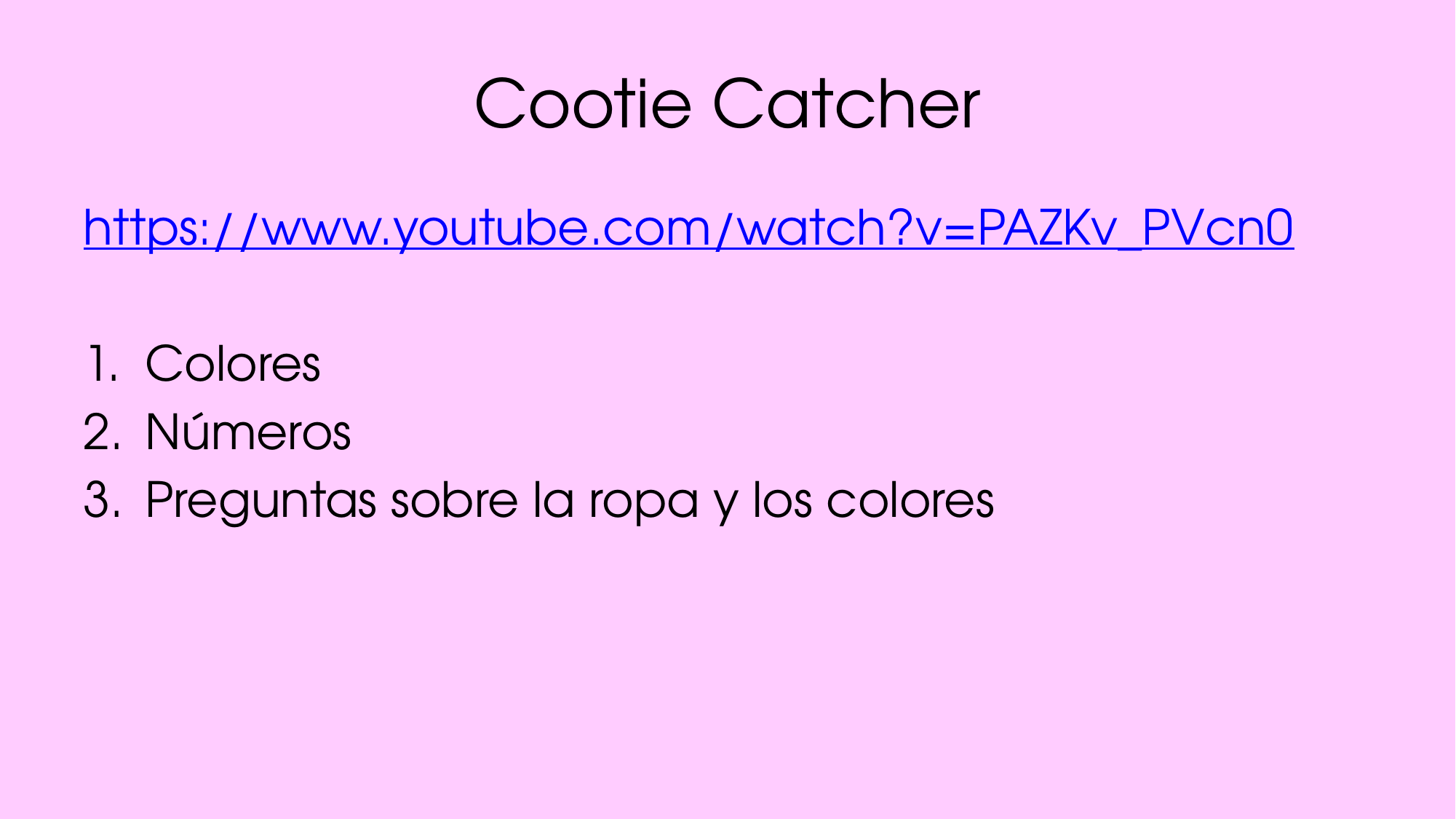

# Cootie Catcher
https://www.youtube.com/watch?v=PAZKv_PVcn0

Colores
Números
Preguntas sobre la ropa y los colores